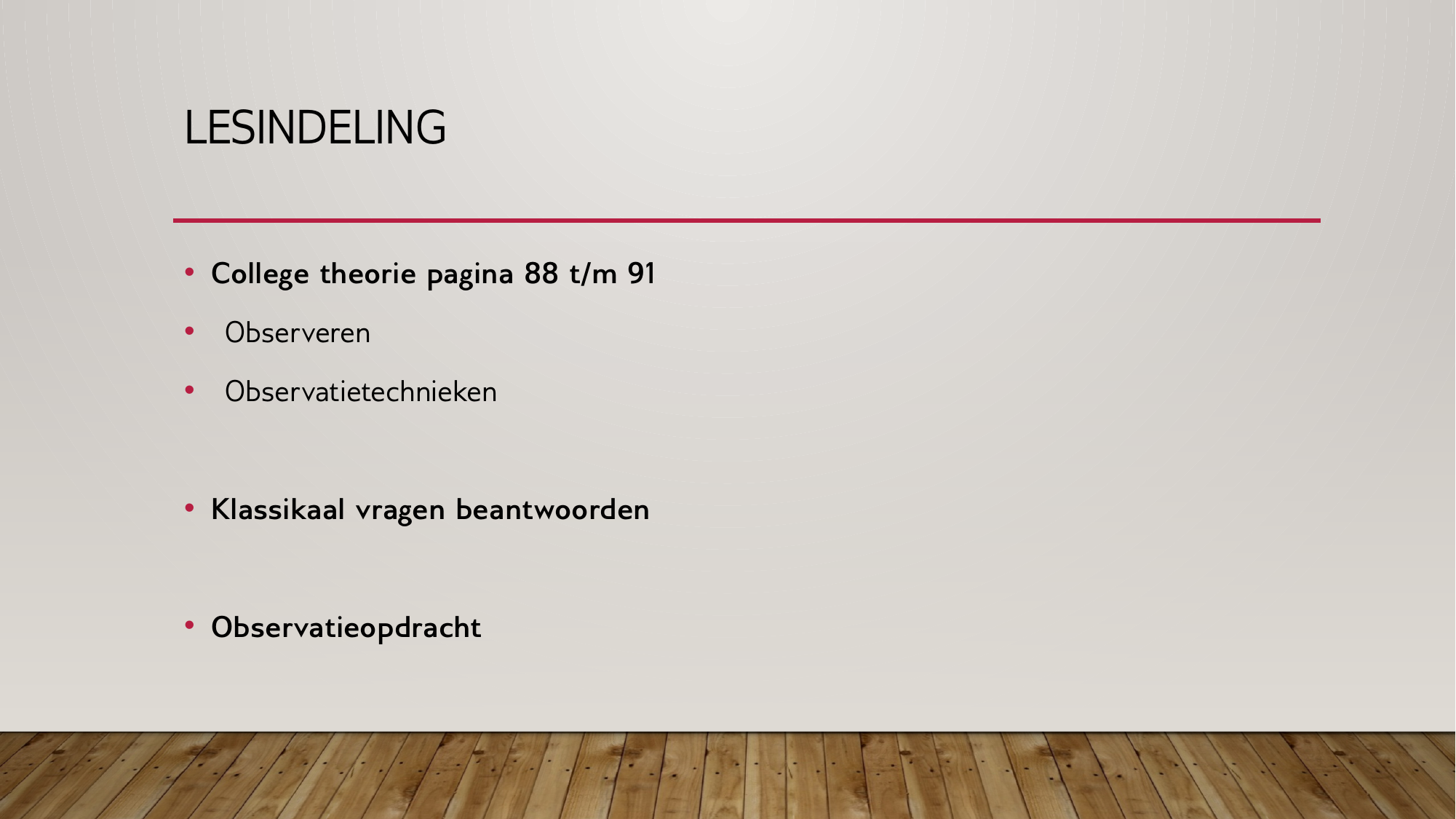

# Lesindeling
College theorie pagina 88 t/m 91
Observeren
Observatietechnieken

Klassikaal vragen beantwoorden

Observatieopdracht